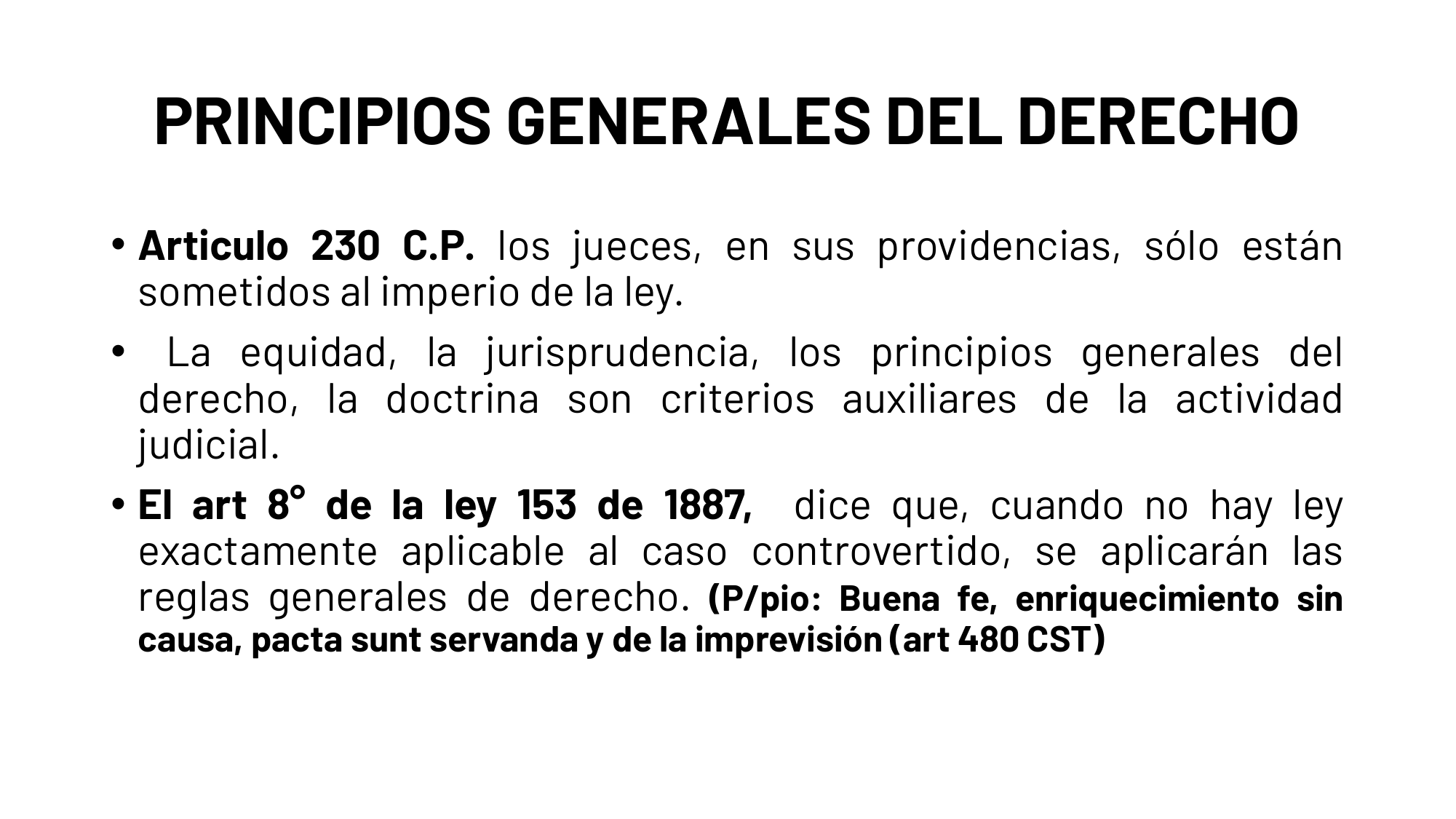

# PRINCIPIOS GENERALES DEL DERECHO
Articulo 230 C.P. los jueces, en sus providencias, sólo están sometidos al imperio de la ley.
 La equidad, la jurisprudencia, los principios generales del derecho, la doctrina son criterios auxiliares de la actividad judicial.
El art 8° de la ley 153 de 1887,  dice que, cuando no hay ley exactamente aplicable al caso controvertido, se aplicarán las reglas generales de derecho. (P/pio: Buena fe, enriquecimiento sin causa, pacta sunt servanda y de la imprevisión (art 480 CST)